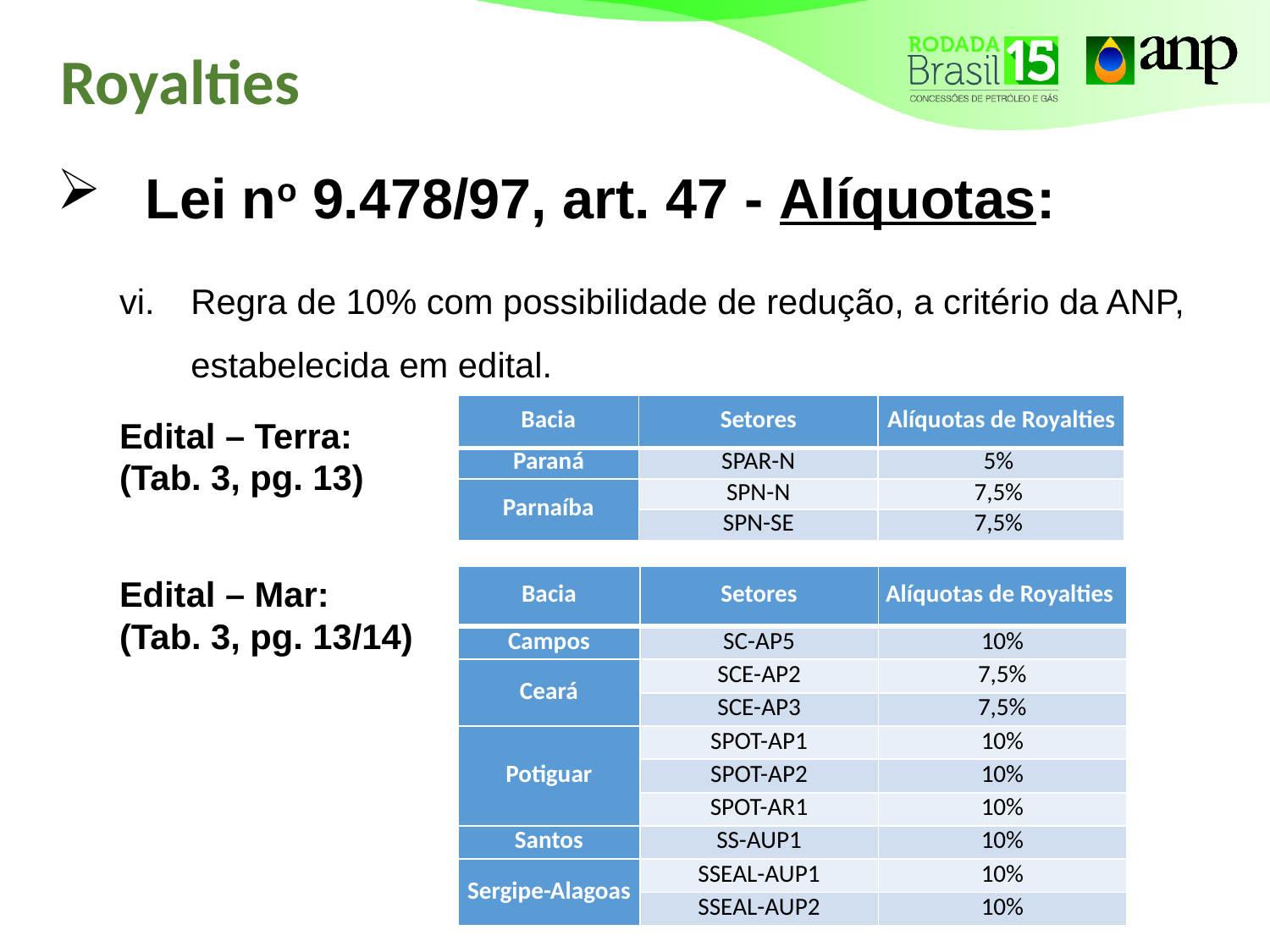

# Royalties
Lei no 9.478/97, art. 47 - Alíquotas:
Regra de 10% com possibilidade de redução, a critério da ANP, estabelecida em edital.
Edital – Terra:
(Tab. 3, pg. 13)
Edital – Mar:
(Tab. 3, pg. 13/14)

| Bacia | Setores | Alíquotas de Royalties |
| --- | --- | --- |
| Paraná | SPAR-N | 5% |
| Parnaíba | SPN-N | 7,5% |
|  | SPN-SE | 7,5% |
| Bacia | Setores | Alíquotas de Royalties |
| --- | --- | --- |
| Campos | SC-AP5 | 10% |
| Ceará | SCE-AP2 | 7,5% |
|  | SCE-AP3 | 7,5% |
| Potiguar | SPOT-AP1 | 10% |
|  | SPOT-AP2 | 10% |
|  | SPOT-AR1 | 10% |
| Santos | SS-AUP1 | 10% |
| Sergipe-Alagoas | SSEAL-AUP1 | 10% |
|  | SSEAL-AUP2 | 10% |